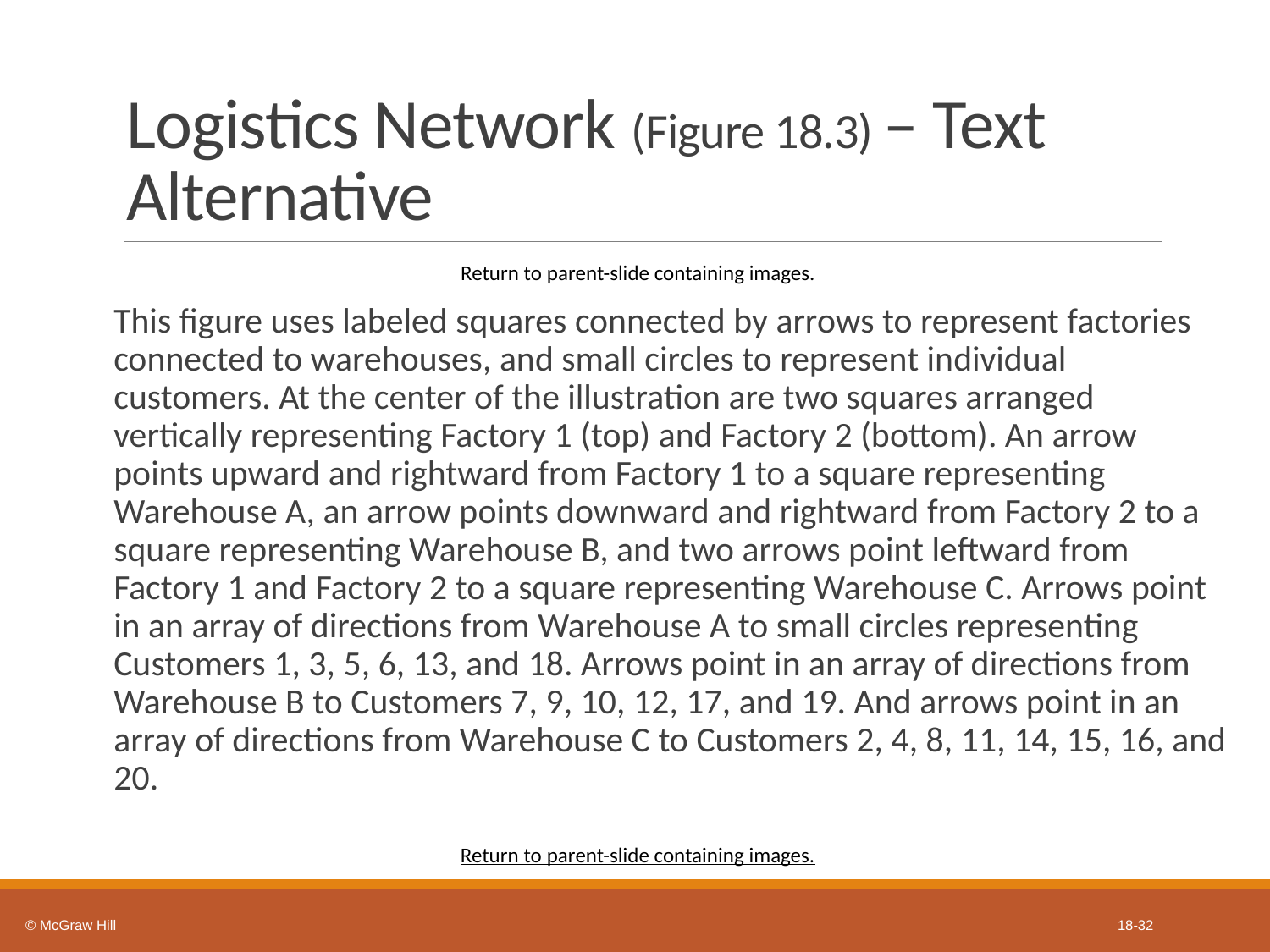

# Logistics Network (Figure 18.3) – Text Alternative
Return to parent-slide containing images.
This figure uses labeled squares connected by arrows to represent factories connected to warehouses, and small circles to represent individual customers. At the center of the illustration are two squares arranged vertically representing Factory 1 (top) and Factory 2 (bottom). An arrow points upward and rightward from Factory 1 to a square representing Warehouse A, an arrow points downward and rightward from Factory 2 to a square representing Warehouse B, and two arrows point leftward from Factory 1 and Factory 2 to a square representing Warehouse C. Arrows point in an array of directions from Warehouse A to small circles representing Customers 1, 3, 5, 6, 13, and 18. Arrows point in an array of directions from Warehouse B to Customers 7, 9, 10, 12, 17, and 19. And arrows point in an array of directions from Warehouse C to Customers 2, 4, 8, 11, 14, 15, 16, and 20.
Return to parent-slide containing images.